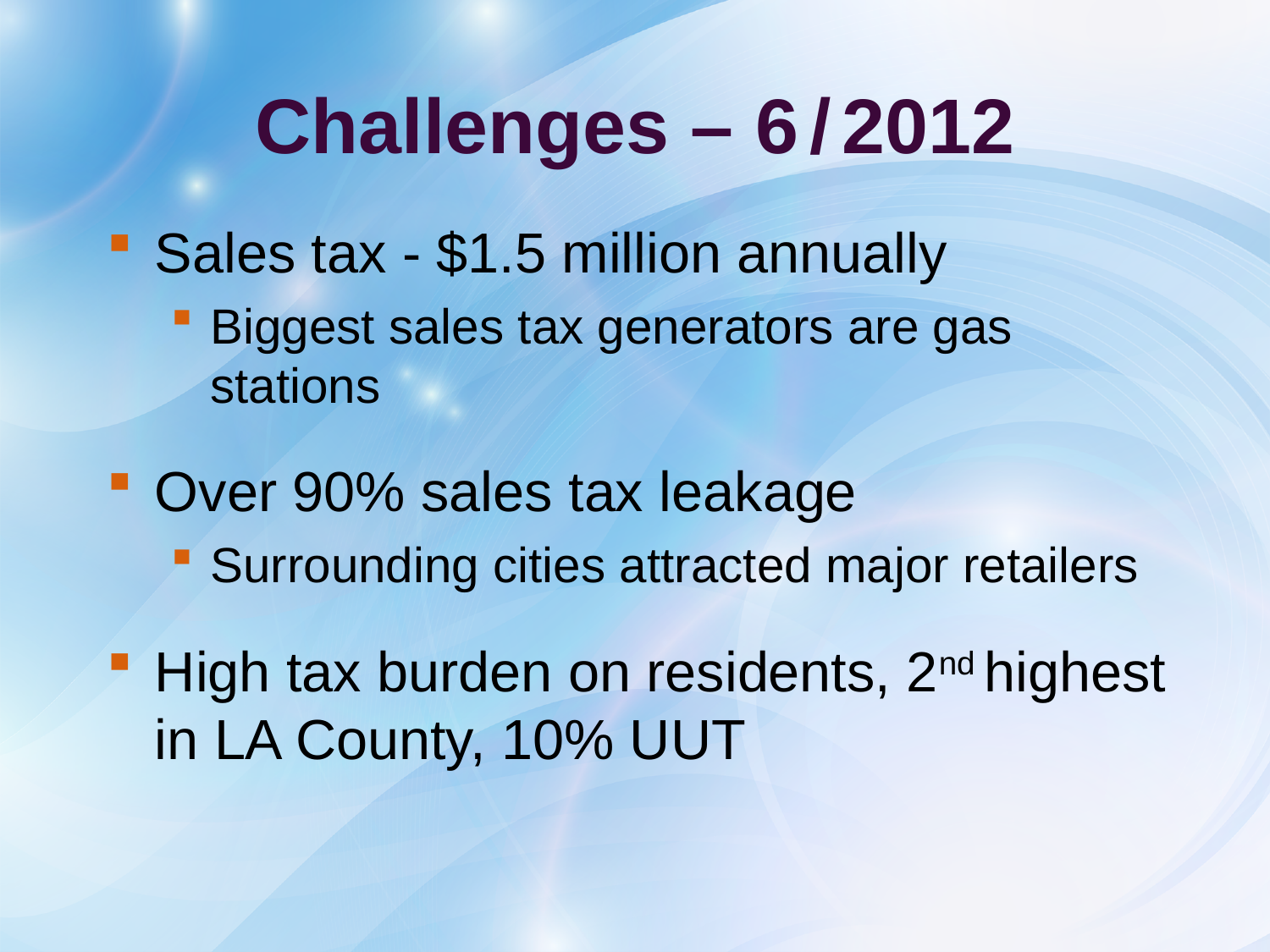

# Challenges – 6/2012
Sales tax - $1.5 million annually
Biggest sales tax generators are gas stations
Over 90% sales tax leakage
Surrounding cities attracted major retailers
High tax burden on residents, 2nd highest in LA County, 10% UUT